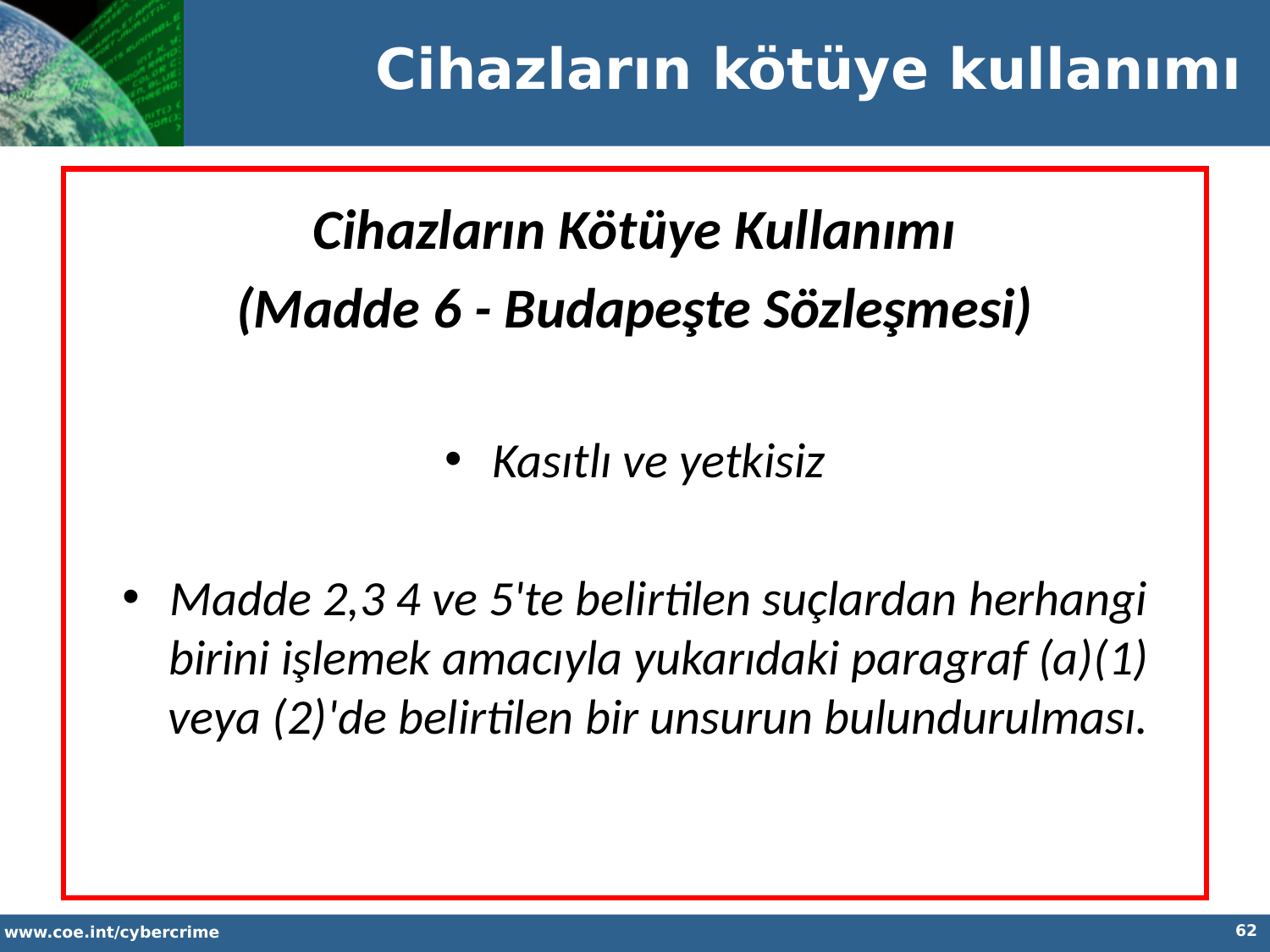

Cihazların kötüye kullanımı

Cihazların Kötüye Kullanımı
(Madde 6 - Budapeşte Sözleşmesi)

Kasıtlı ve yetkisiz

Madde 2,3 4 ve 5'te belirtilen suçlardan herhangi birini işlemek amacıyla yukarıdaki paragraf (a)(1) veya (2)'de belirtilen bir unsurun bulundurulması.